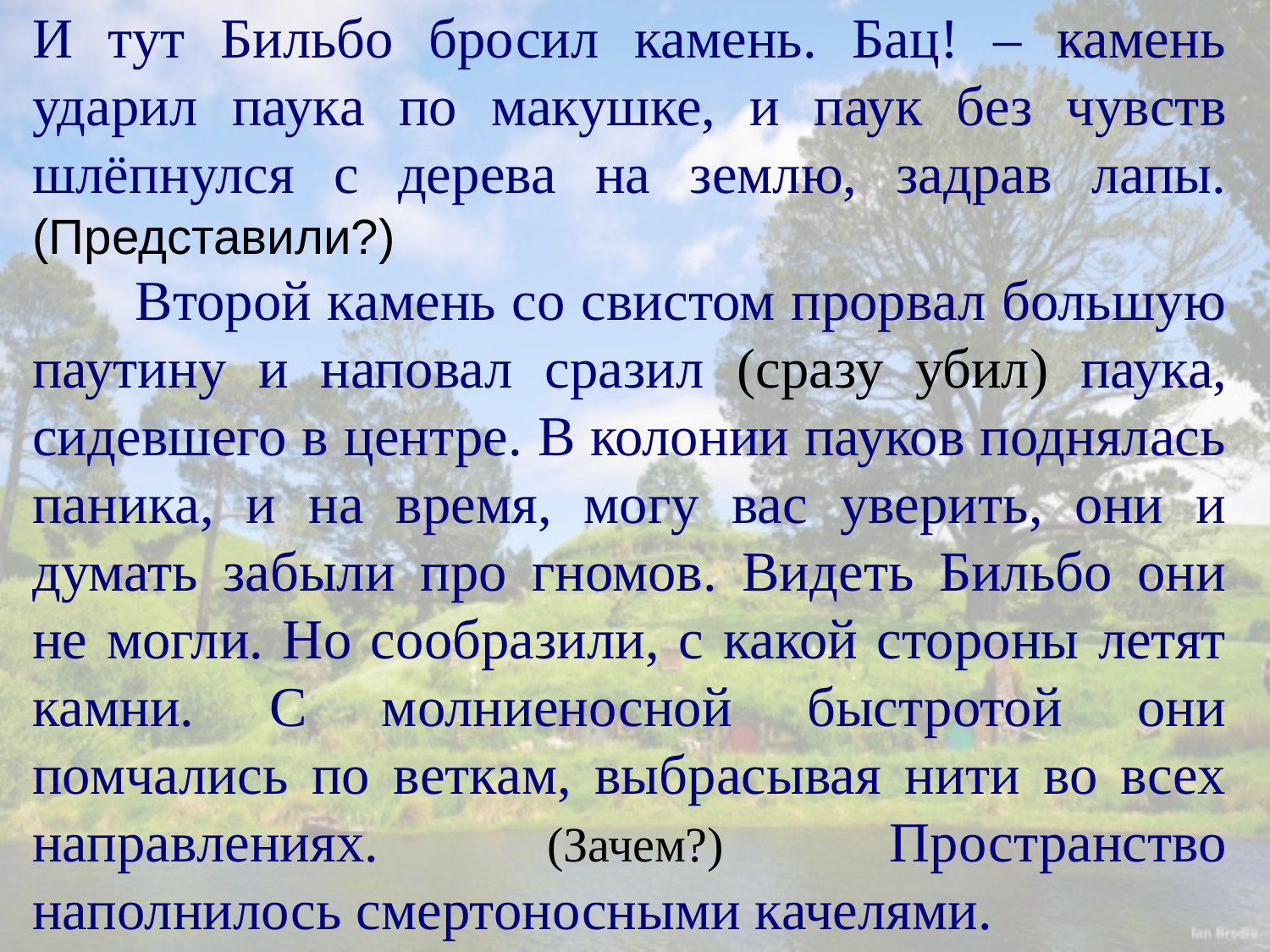

И тут Бильбо бросил камень. Бац! – камень ударил паука по макушке, и паук без чувств шлёпнулся с дерева на землю, задрав лапы. (Представили?)
             Второй камень со свистом прорвал большую паутину и наповал сразил (сразу убил) паука, сидевшего в центре. В колонии пауков поднялась паника, и на время, могу вас уверить, они и думать забыли про гномов. Видеть Бильбо они не могли. Но сообразили, с какой стороны летят камни. С молниеносной быстротой они помчались по веткам, выбрасывая нити во всех направлениях. (Зачем?) Пространство наполнилось смертоносными качелями.